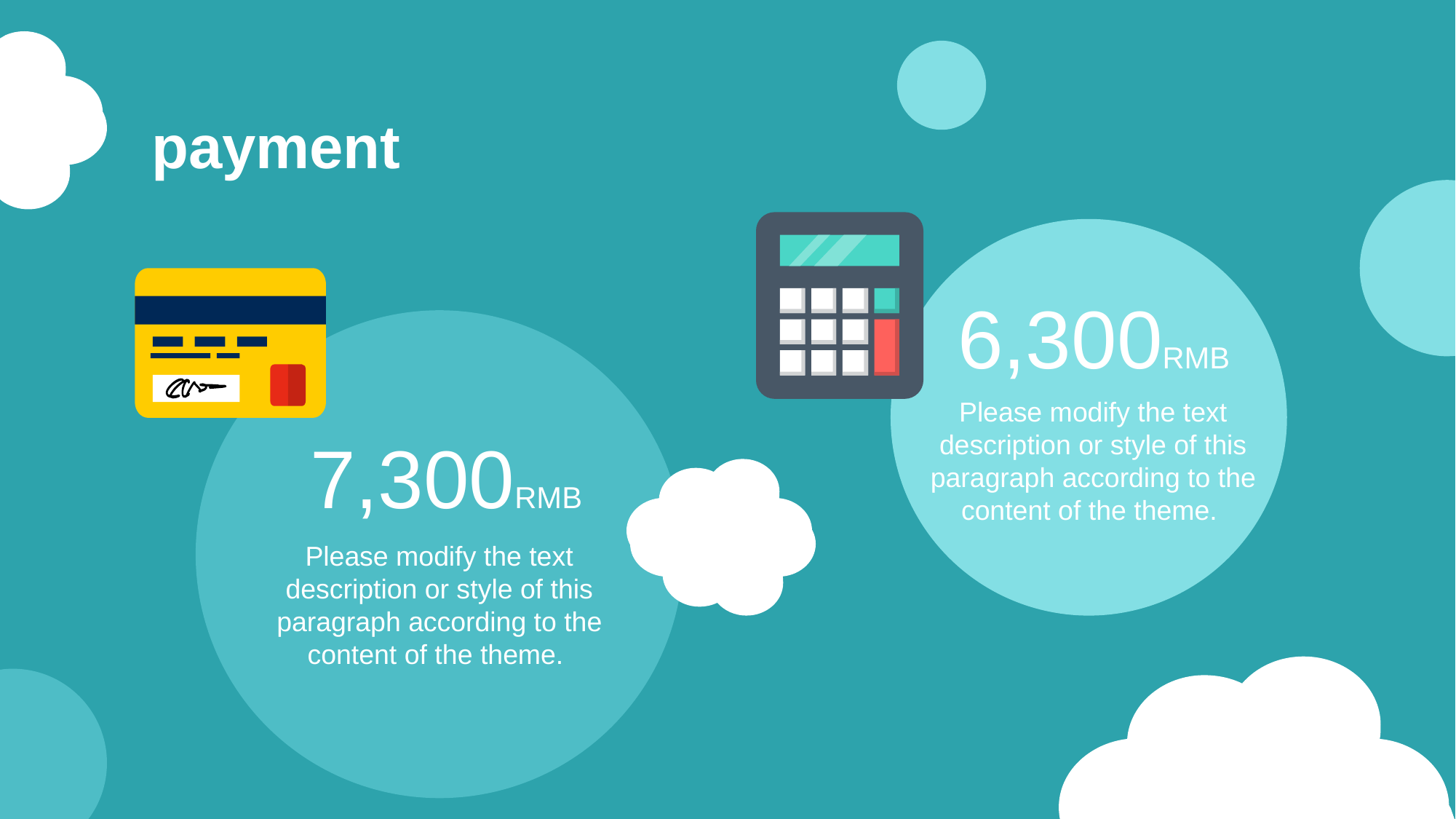

payment

6,300RMB

Please modify the text description or style of this paragraph according to the content of the theme.
7,300RMB

Please modify the text description or style of this paragraph according to the content of the theme.